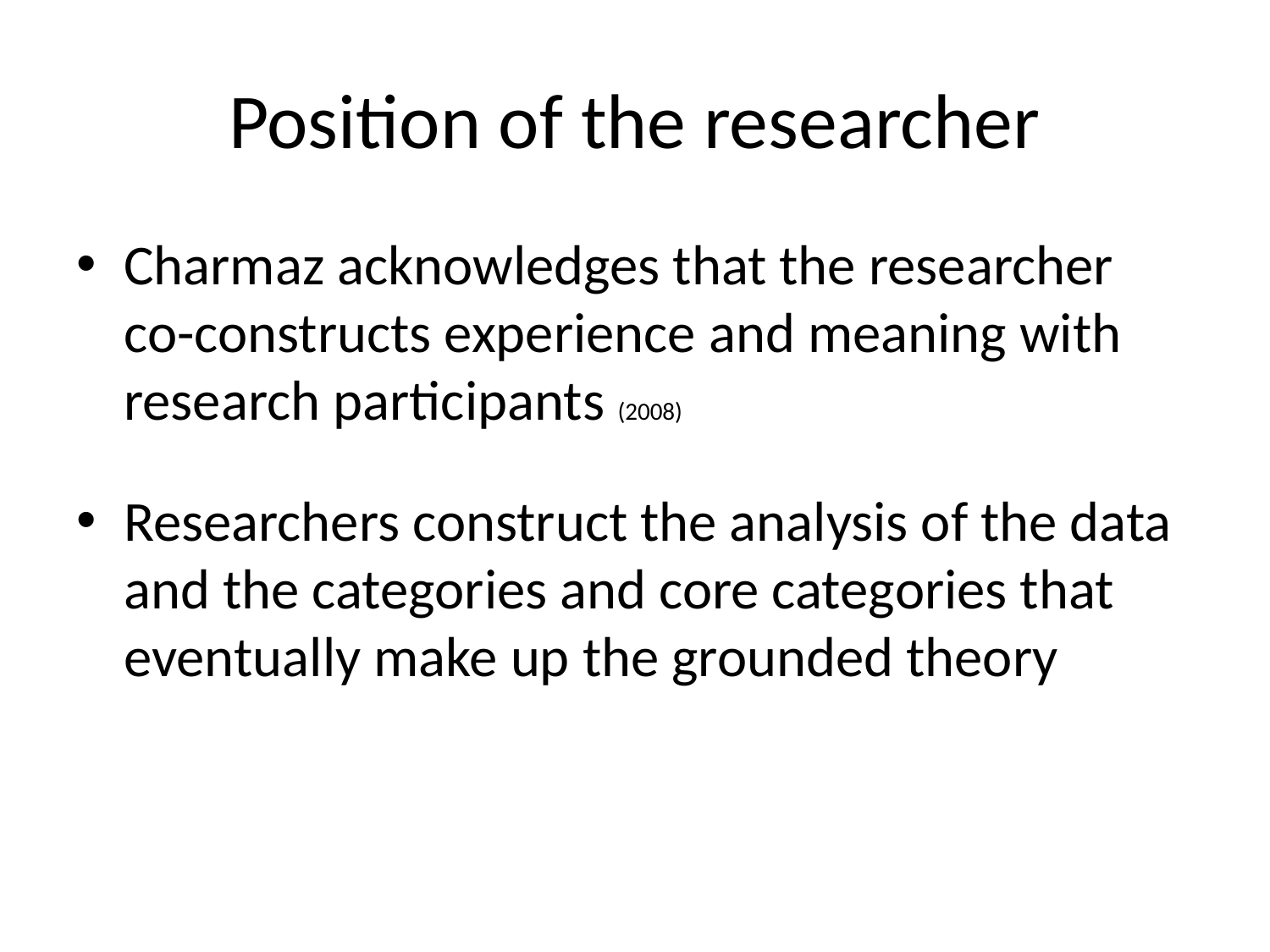

# Position of the researcher
Charmaz acknowledges that the researcher co-constructs experience and meaning with research participants (2008)
Researchers construct the analysis of the data and the categories and core categories that eventually make up the grounded theory